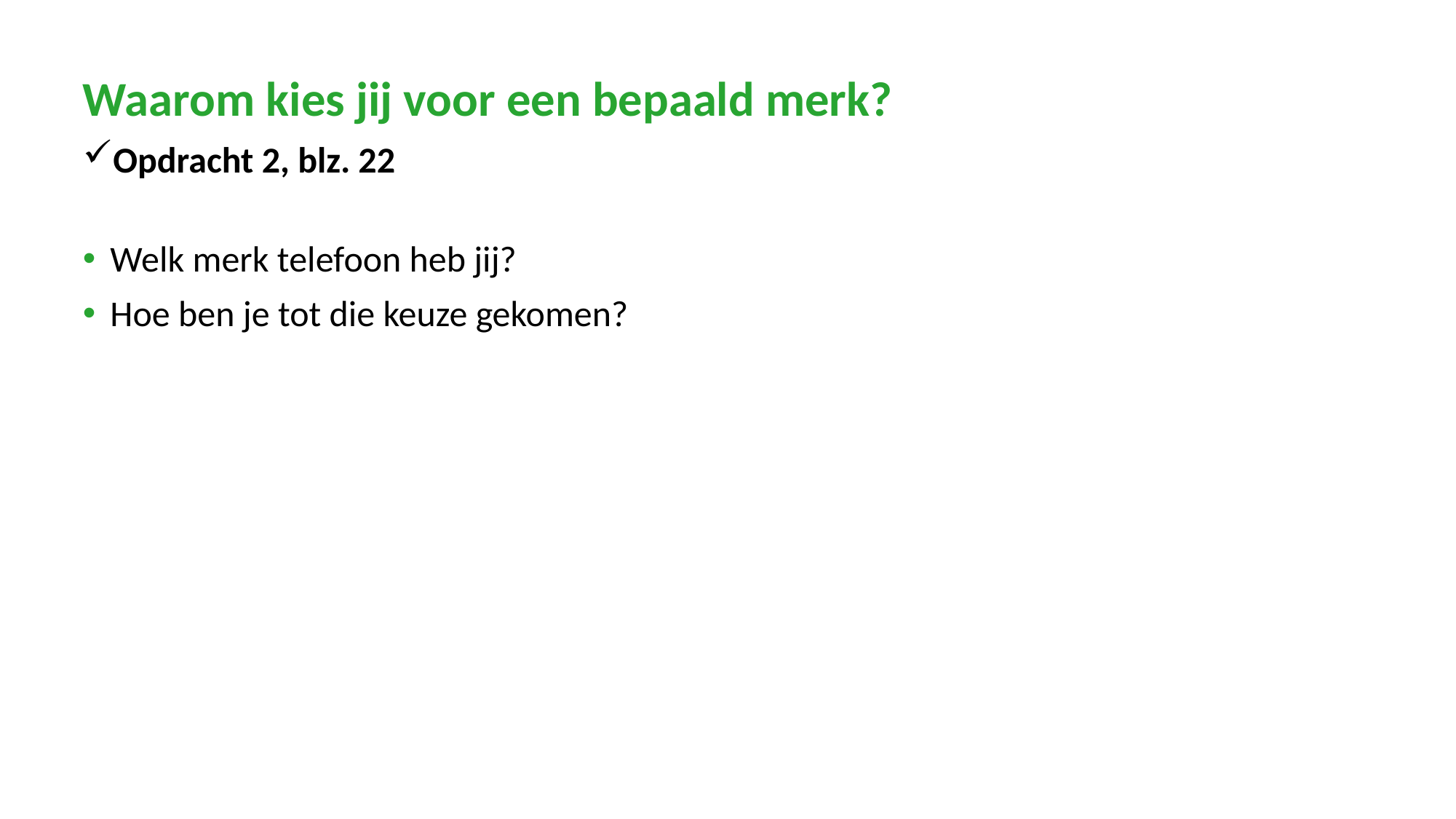

Waarom kies jij voor een bepaald merk?
Opdracht 2, blz. 22

Welk merk telefoon heb jij?
Hoe ben je tot die keuze gekomen?